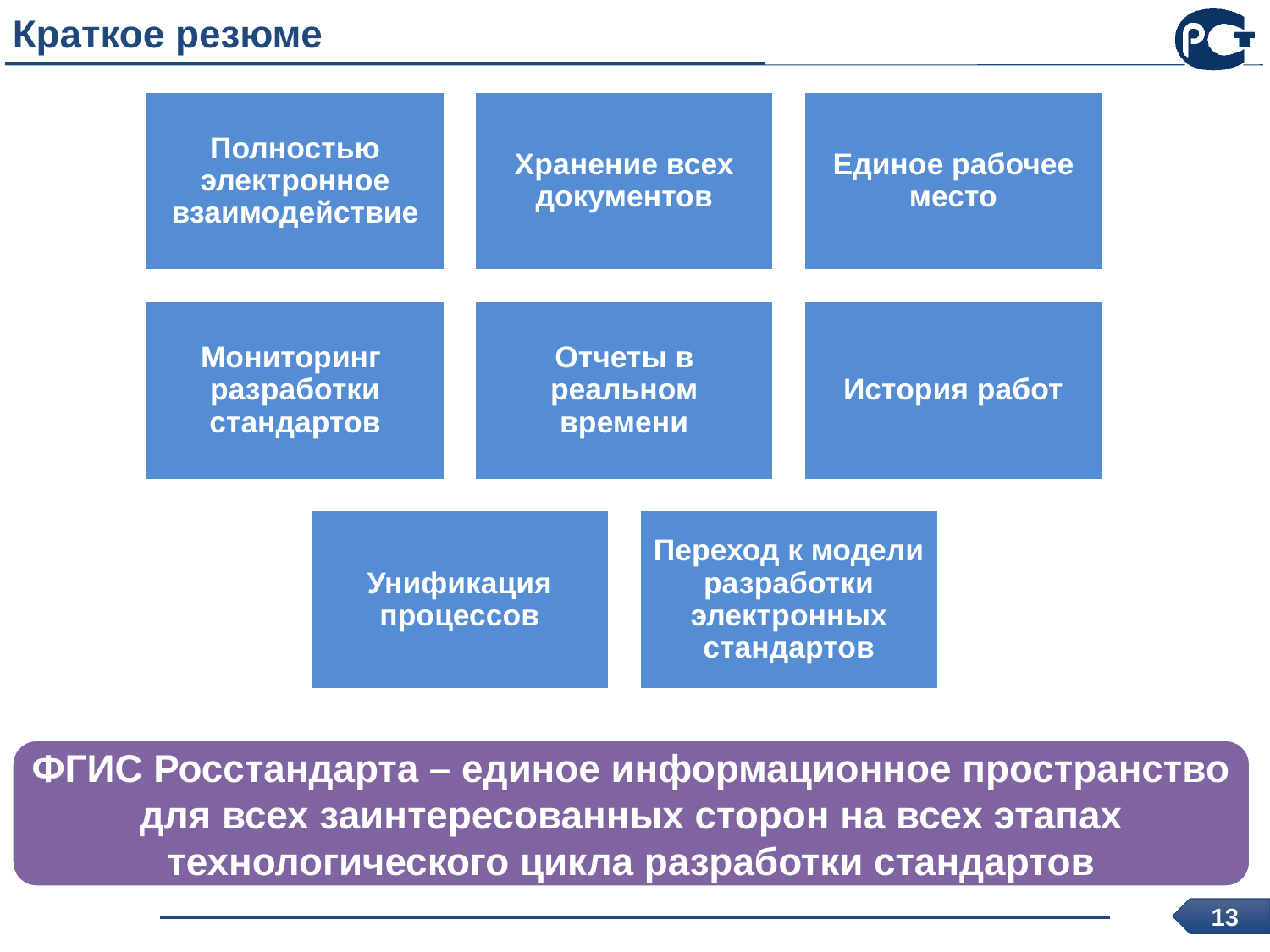

# Краткое резюме
Полностью электронное взаимодействие
Хранение всех документов
Единое рабочее место
Мониторинг  разработки стандартов
Отчеты в реальном времени
История работ
Унификация процессов
Переход к модели разработки электронных стандартов
ФГИС Росстандарта – единое информационное пространство для всех заинтересованных сторон на всех этапах технологического цикла разработки стандартов
13